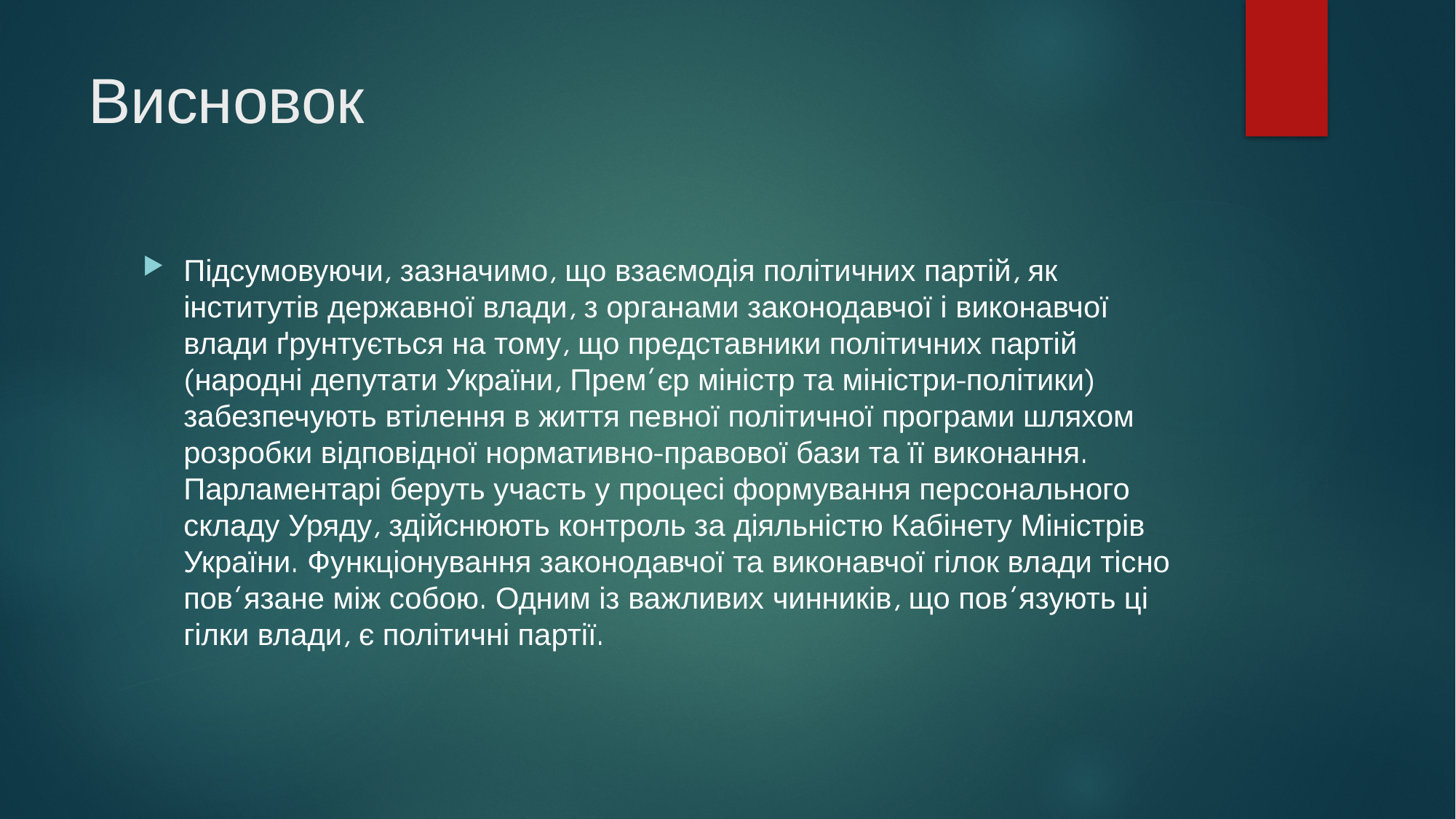

# Висновок
Підсумовуючи, зазначимо, що взаємодія політичних партій, як інститутів державної влади, з органами законодавчої і виконавчої влади ґрунтується на тому, що представники політичних партій (народні депутати України, Прем’єр міністр та міністри-політики) забезпечують втілення в життя певної політичної програми шляхом розробки відповідної нормативно-правової бази та її виконання. Парламентарі беруть участь у процесі формування персонального складу Уряду, здійснюють контроль за діяльністю Кабінету Міністрів України. Функціонування законодавчої та виконавчої гілок влади тісно пов’язане між собою. Одним із важливих чинників, що пов’язують ці гілки влади, є політичні партії.